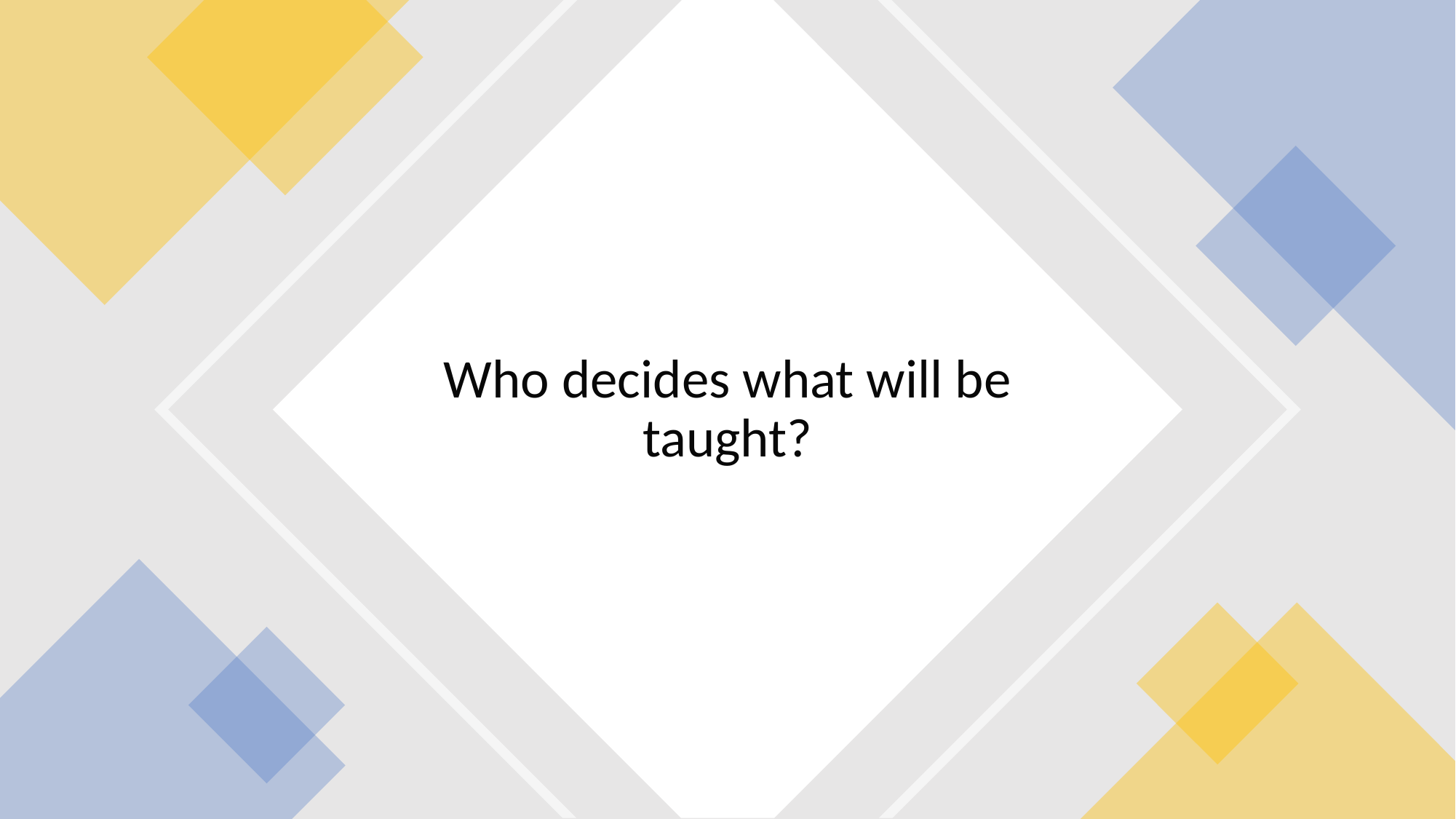

# Who decides what will be taught?